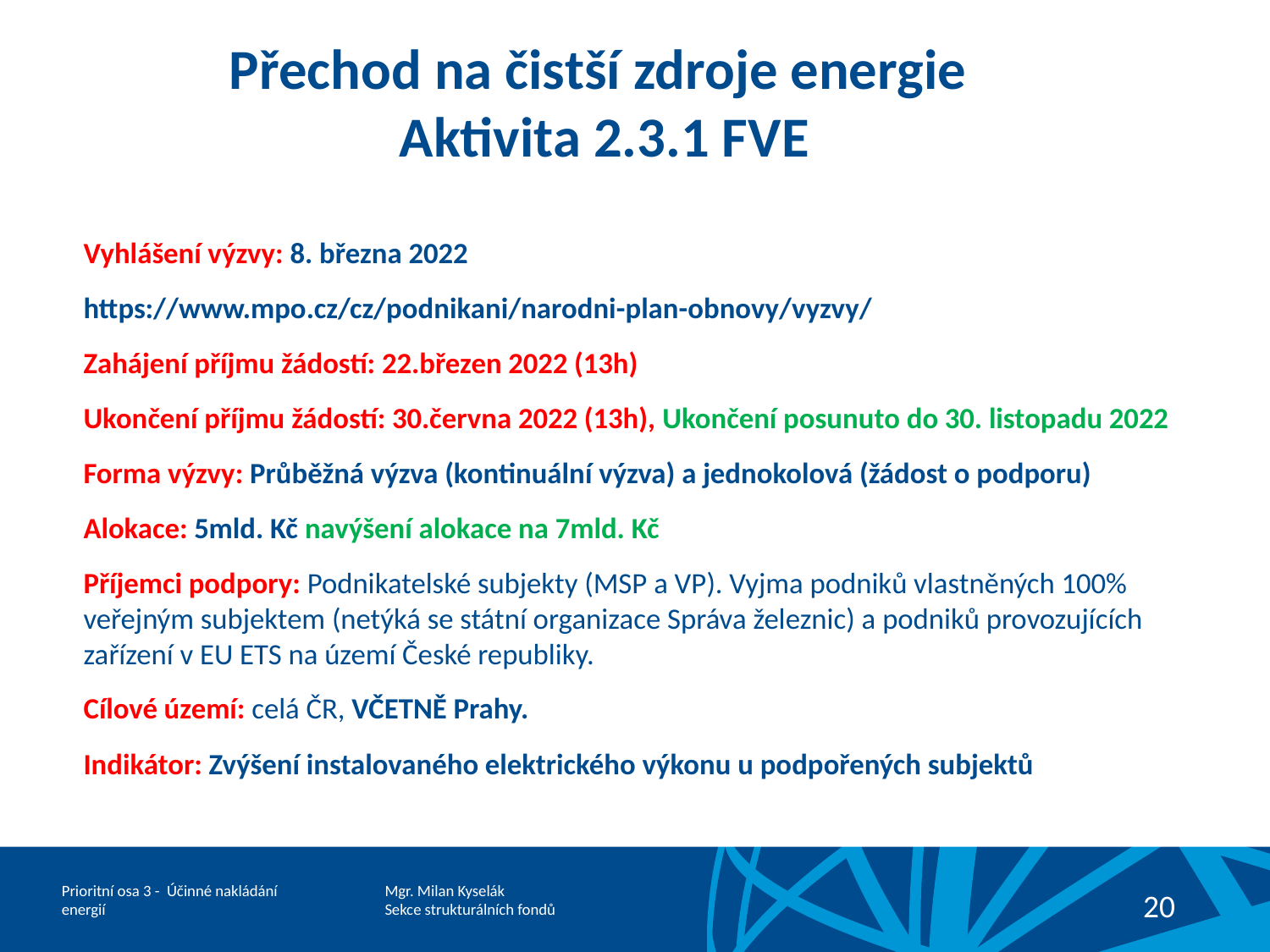

Přechod na čistší zdroje energie
Aktivita 2.3.1 FVE
Vyhlášení výzvy: 8. března 2022
https://www.mpo.cz/cz/podnikani/narodni-plan-obnovy/vyzvy/
Zahájení příjmu žádostí: 22.březen 2022 (13h)
Ukončení příjmu žádostí: 30.června 2022 (13h), Ukončení posunuto do 30. listopadu 2022
Forma výzvy: Průběžná výzva (kontinuální výzva) a jednokolová (žádost o podporu)
Alokace: 5mld. Kč navýšení alokace na 7mld. Kč
Příjemci podpory: Podnikatelské subjekty (MSP a VP). Vyjma podniků vlastněných 100% veřejným subjektem (netýká se státní organizace Správa železnic) a podniků provozujících zařízení v EU ETS na území České republiky.
Cílové území: celá ČR, VČETNĚ Prahy.
Indikátor: Zvýšení instalovaného elektrického výkonu u podpořených subjektů